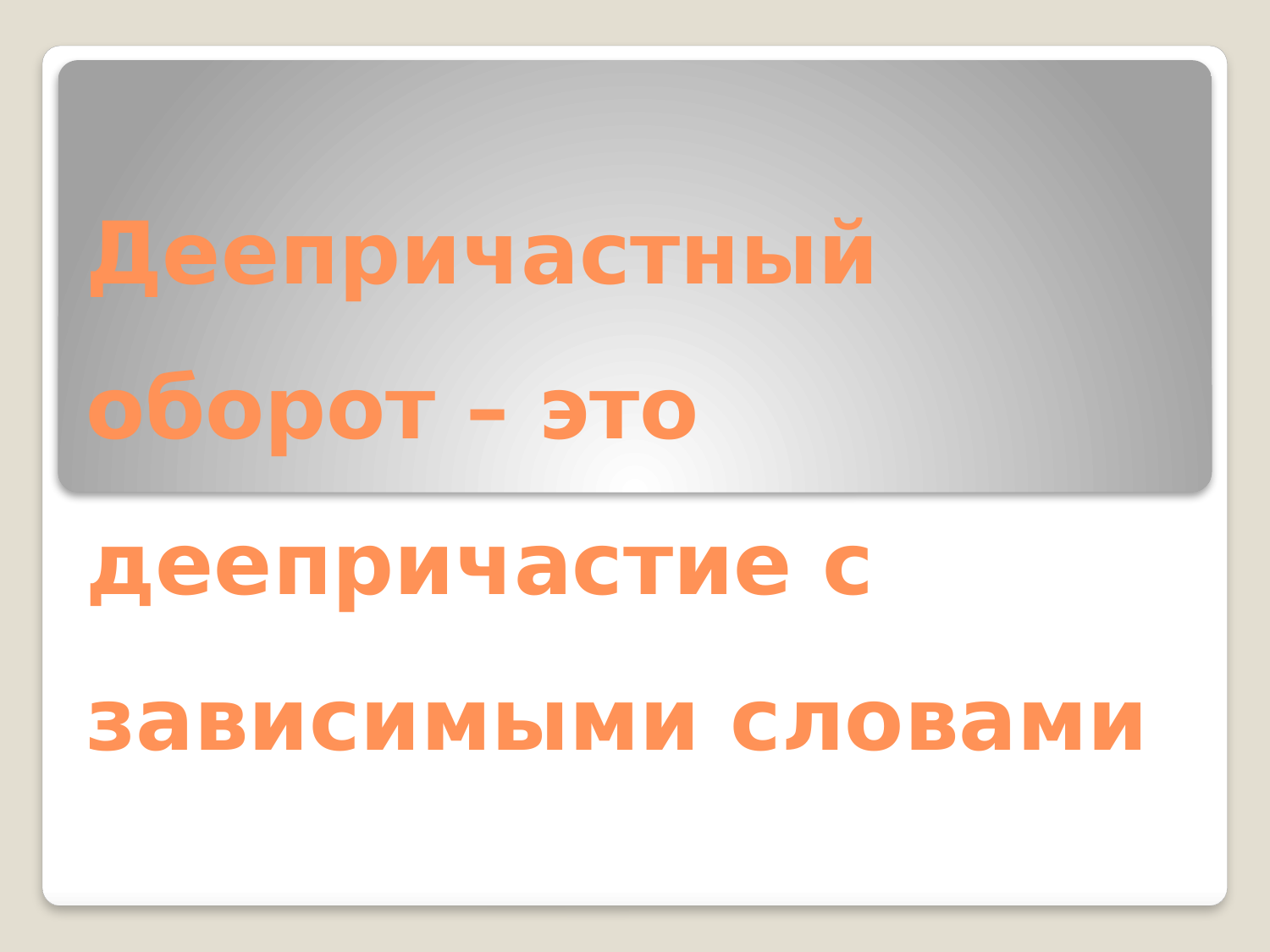

# Деепричастный оборот – это деепричастие с зависимыми словами